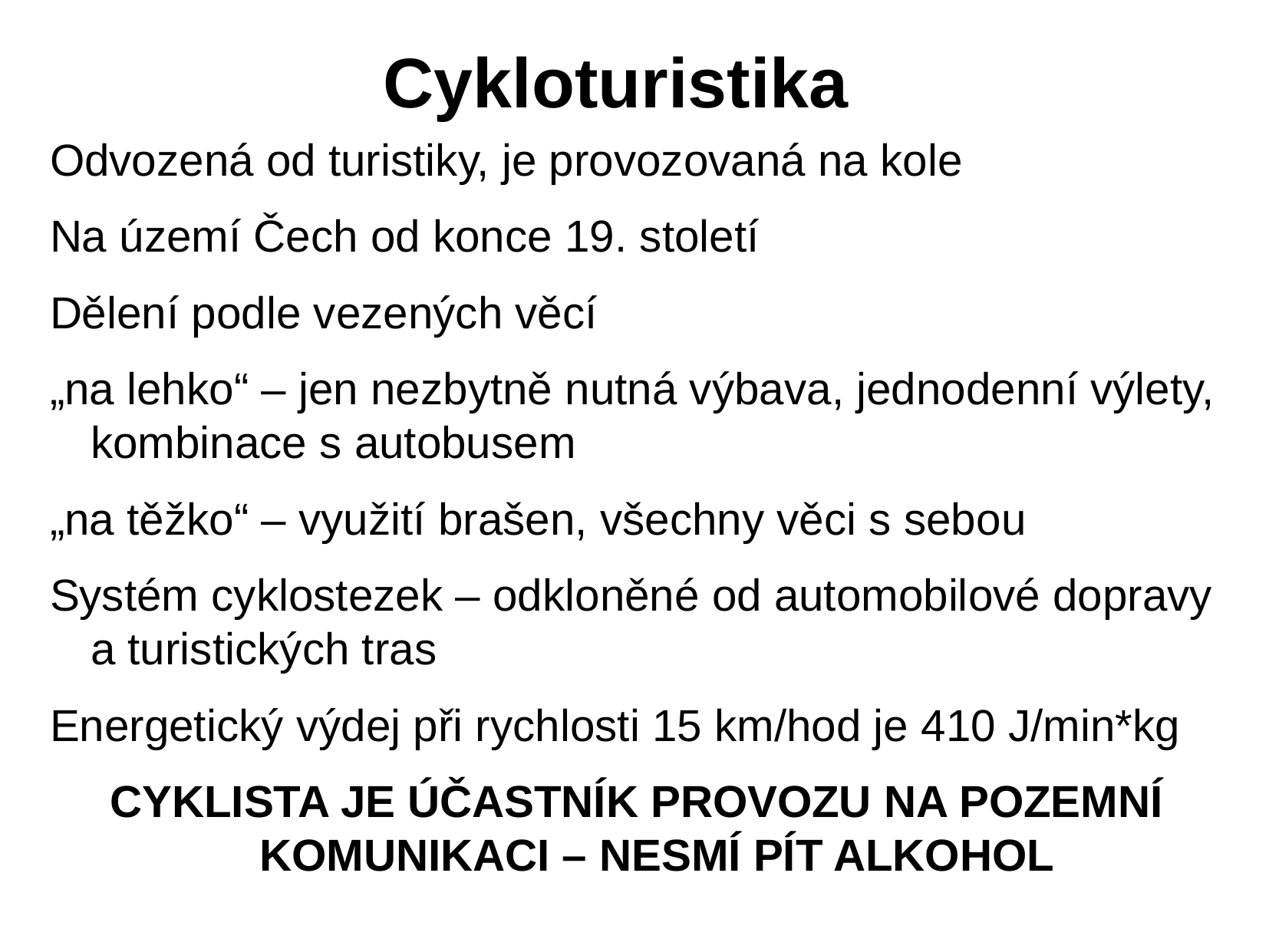

# Cykloturistika
Odvozená od turistiky, je provozovaná na kole
Na území Čech od konce 19. století
Dělení podle vezených věcí
„na lehko“ – jen nezbytně nutná výbava, jednodenní výlety, kombinace s autobusem
„na těžko“ – využití brašen, všechny věci s sebou
Systém cyklostezek – odkloněné od automobilové dopravy a turistických tras
Energetický výdej při rychlosti 15 km/hod je 410 J/min*kg
CYKLISTA JE ÚČASTNÍK PROVOZU NA POZEMNÍ KOMUNIKACI – NESMÍ PÍT ALKOHOL